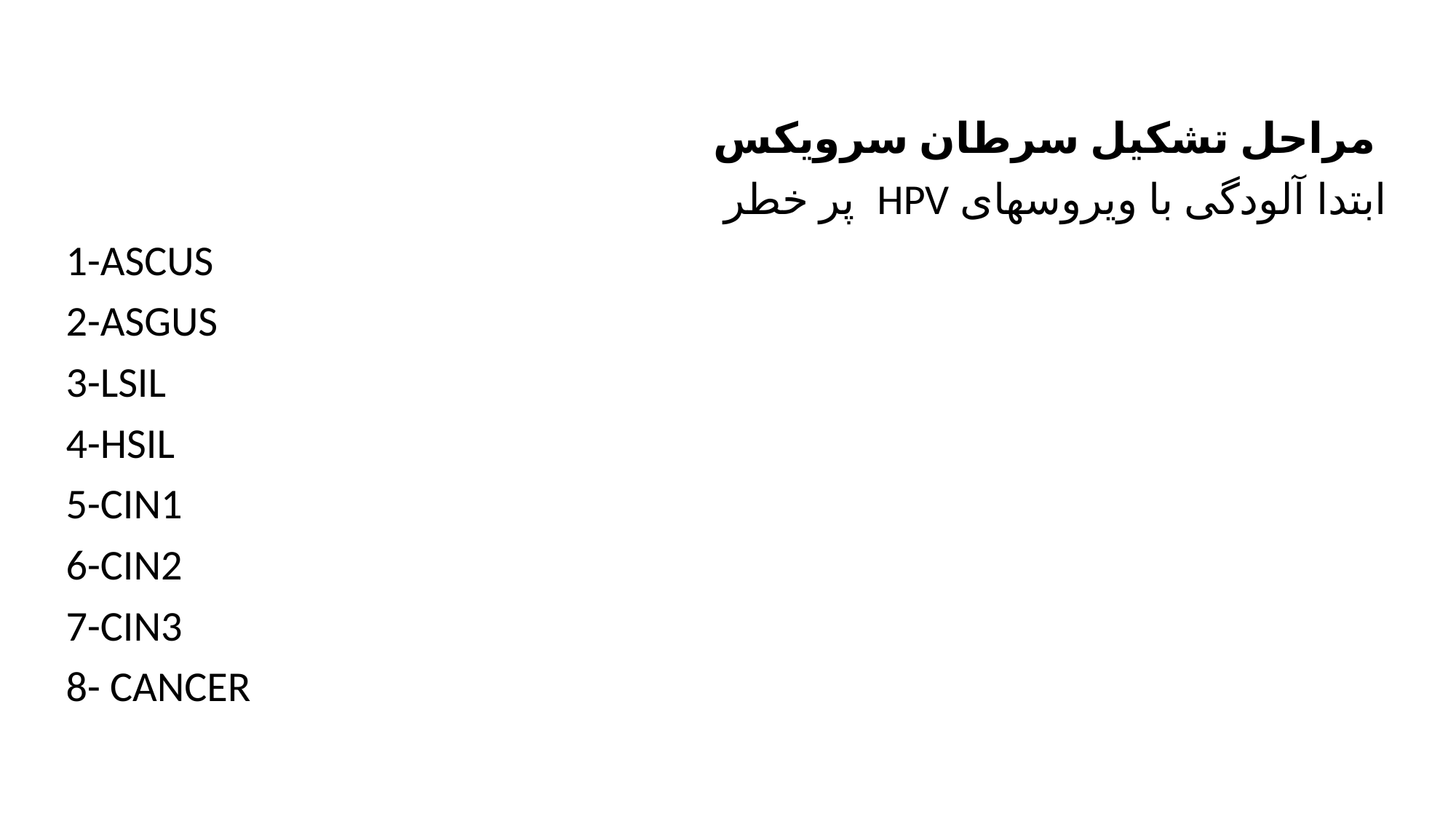

#
مراحل تشکیل سرطان سرویکس
ابتدا آلودگی با ویروسهای HPV  پر خطر
1-ASCUS
2-ASGUS
3-LSIL
4-HSIL
5-CIN1
6-CIN2
7-CIN3
8- CANCER